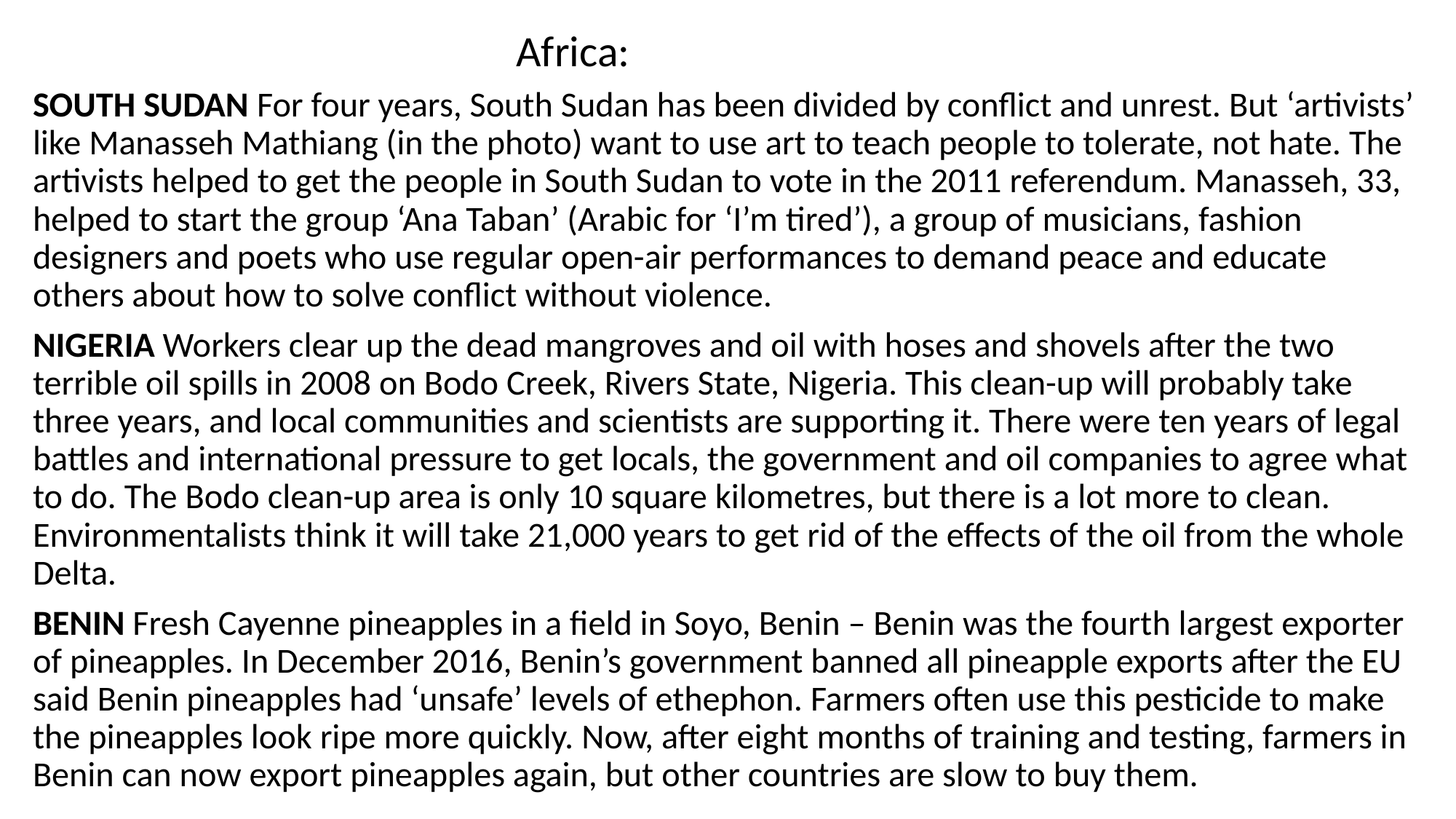

# Africa:
SOUTH SUDAN For four years, South Sudan has been divided by conflict and unrest. But ‘artivists’ like Manasseh Mathiang (in the photo) want to use art to teach people to tolerate, not hate. The artivists helped to get the people in South Sudan to vote in the 2011 referendum. Manasseh, 33, helped to start the group ‘Ana Taban’ (Arabic for ‘I’m tired’), a group of musicians, fashion designers and poets who use regular open-air performances to demand peace and educate others about how to solve conflict without violence.
NIGERIA Workers clear up the dead mangroves and oil with hoses and shovels after the two terrible oil spills in 2008 on Bodo Creek, Rivers State, Nigeria. This clean-up will probably take three years, and local communities and scientists are supporting it. There were ten years of legal battles and international pressure to get locals, the government and oil companies to agree what to do. The Bodo clean-up area is only 10 square kilometres, but there is a lot more to clean. Environmentalists think it will take 21,000 years to get rid of the effects of the oil from the whole Delta.
BENIN Fresh Cayenne pineapples in a field in Soyo, Benin – Benin was the fourth largest exporter of pineapples. In December 2016, Benin’s government banned all pineapple exports after the EU said Benin pineapples had ‘unsafe’ levels of ethephon. Farmers often use this pesticide to make the pineapples look ripe more quickly. Now, after eight months of training and testing, farmers in Benin can now export pineapples again, but other countries are slow to buy them.